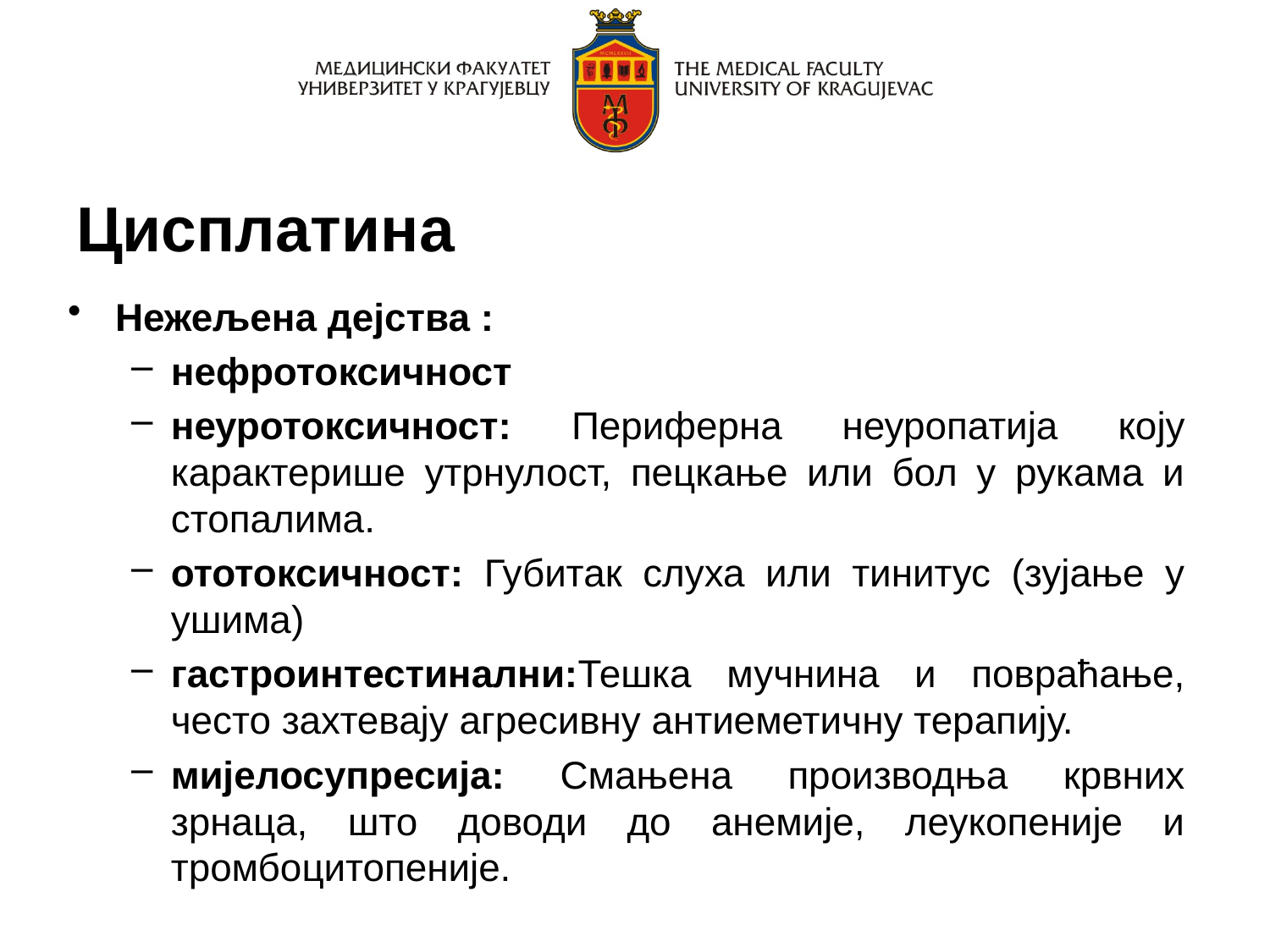

# Цисплатина
Нежељена дејства :
нефротоксичност
неуротоксичност: Периферна неуропатија коју карактерише утрнулост, пецкање или бол у рукама и стопалима.
ототоксичност: Губитак слуха или тинитус (зујање у ушима)
гастроинтестинални:Тешка мучнина и повраћање, често захтевају агресивну антиеметичну терапију.
мијелосупресија: Смањена производња крвних зрнаца, што доводи до анемије, леукопеније и тромбоцитопеније.